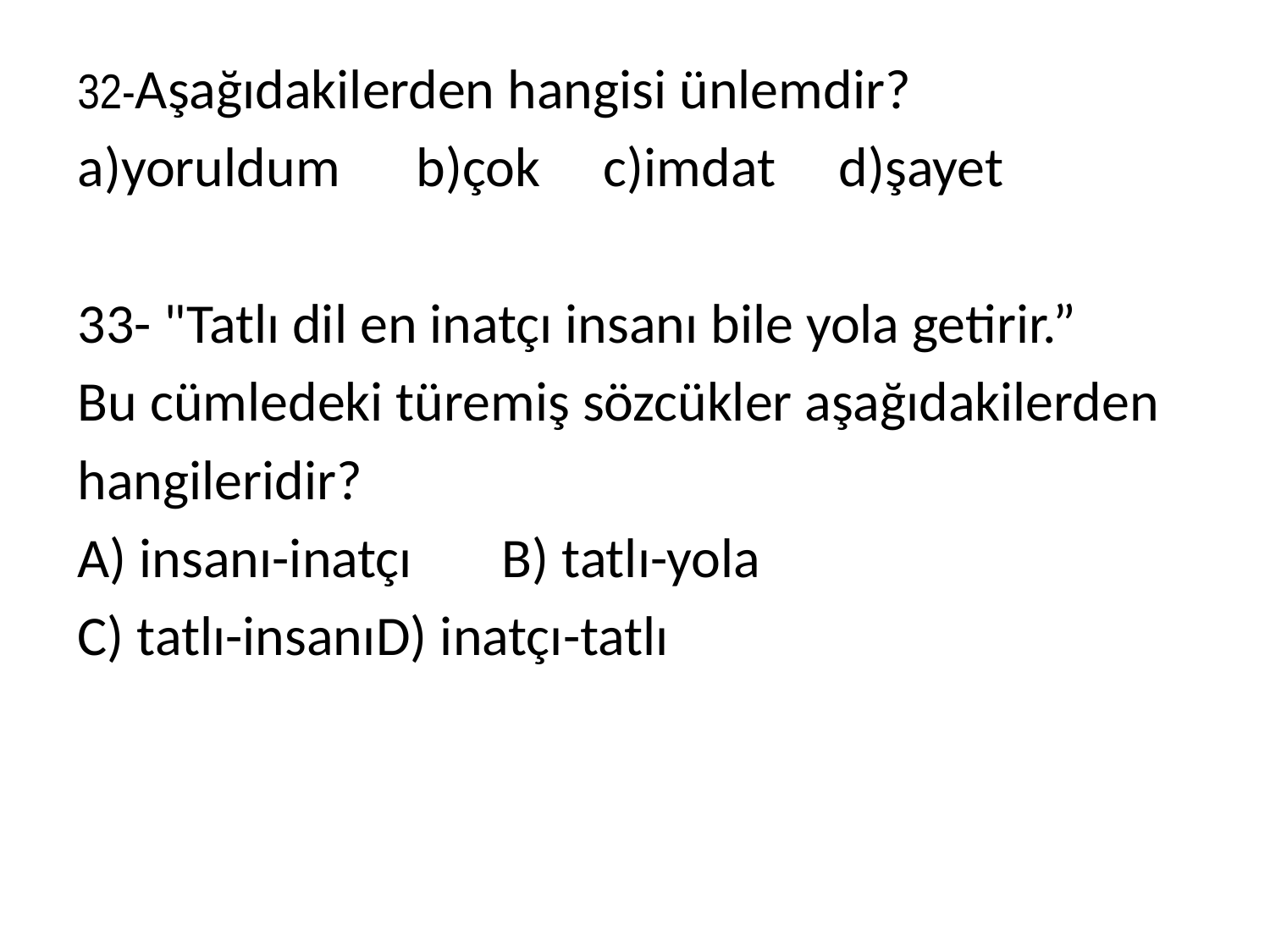

32-Aşağıdakilerden hangisi ünlemdir?
a)yoruldum      b)çok     c)imdat     d)şayet

33- "Tatlı dil en inatçı insanı bile yola getirir.”
Bu cümledeki türemiş sözcükler aşağıdakilerden
hangileridir?
A) insanı-inatçı		B) tatlı-yola
C) tatlı-insanı		D) inatçı-tatlı